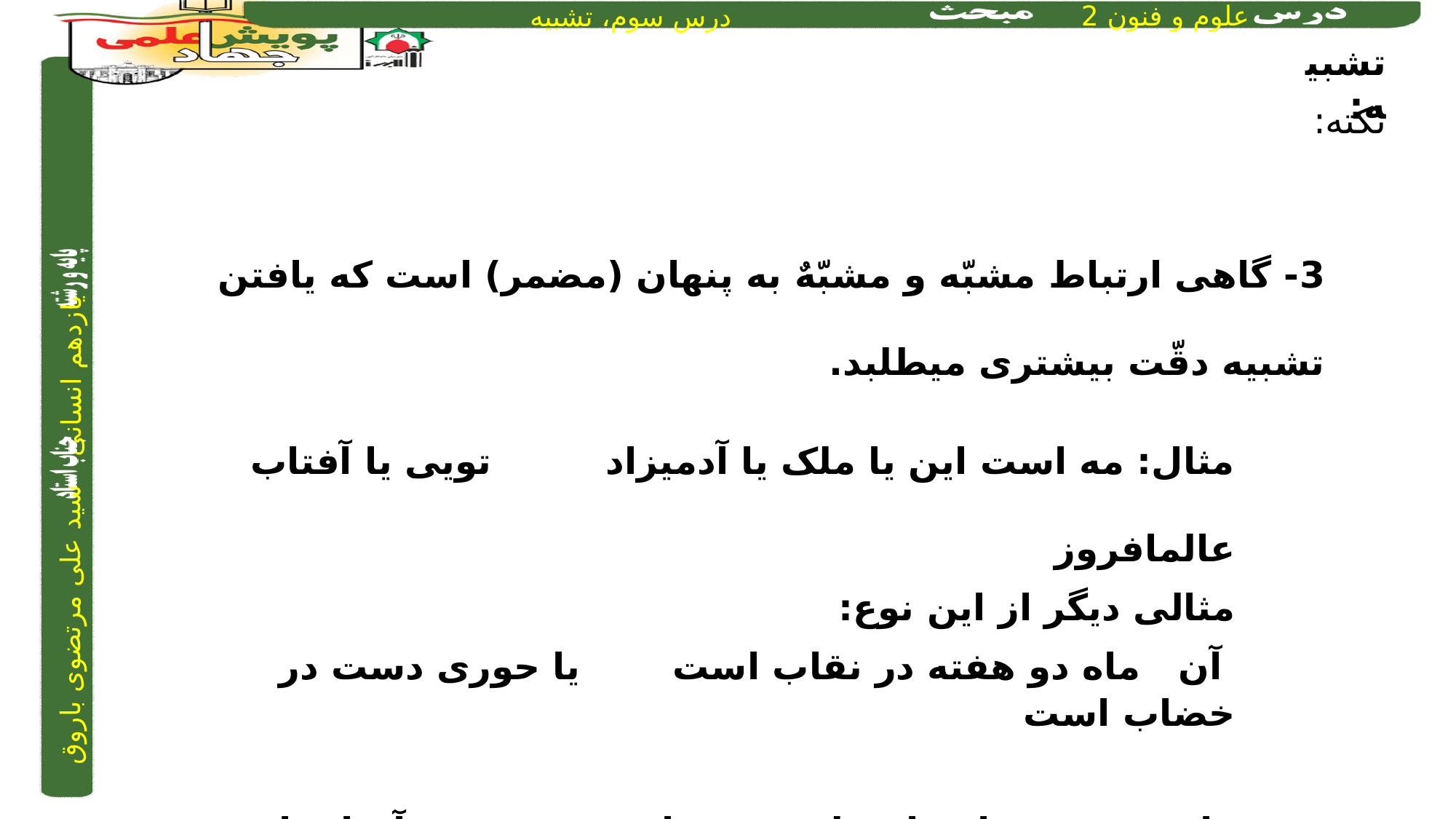

تشبیه:
نکته:
3- گاهی ارتباط مشبّه و مشبّهٌ به پنهان (مضمر) است که یافتن تشبیه دقّت بیشتری می­طلبد.
مثال: مه است این یا ملک یا آدمیزاد         تویی یا آفتاب عالم­افروز
مثالی دیگر از این نوع:
 آن   ماه دو هفته در نقاب است		یا حوری دست در خضاب است

وان وسمه بر ابروان دلبند		یا قوس قزح بر آفتاب است